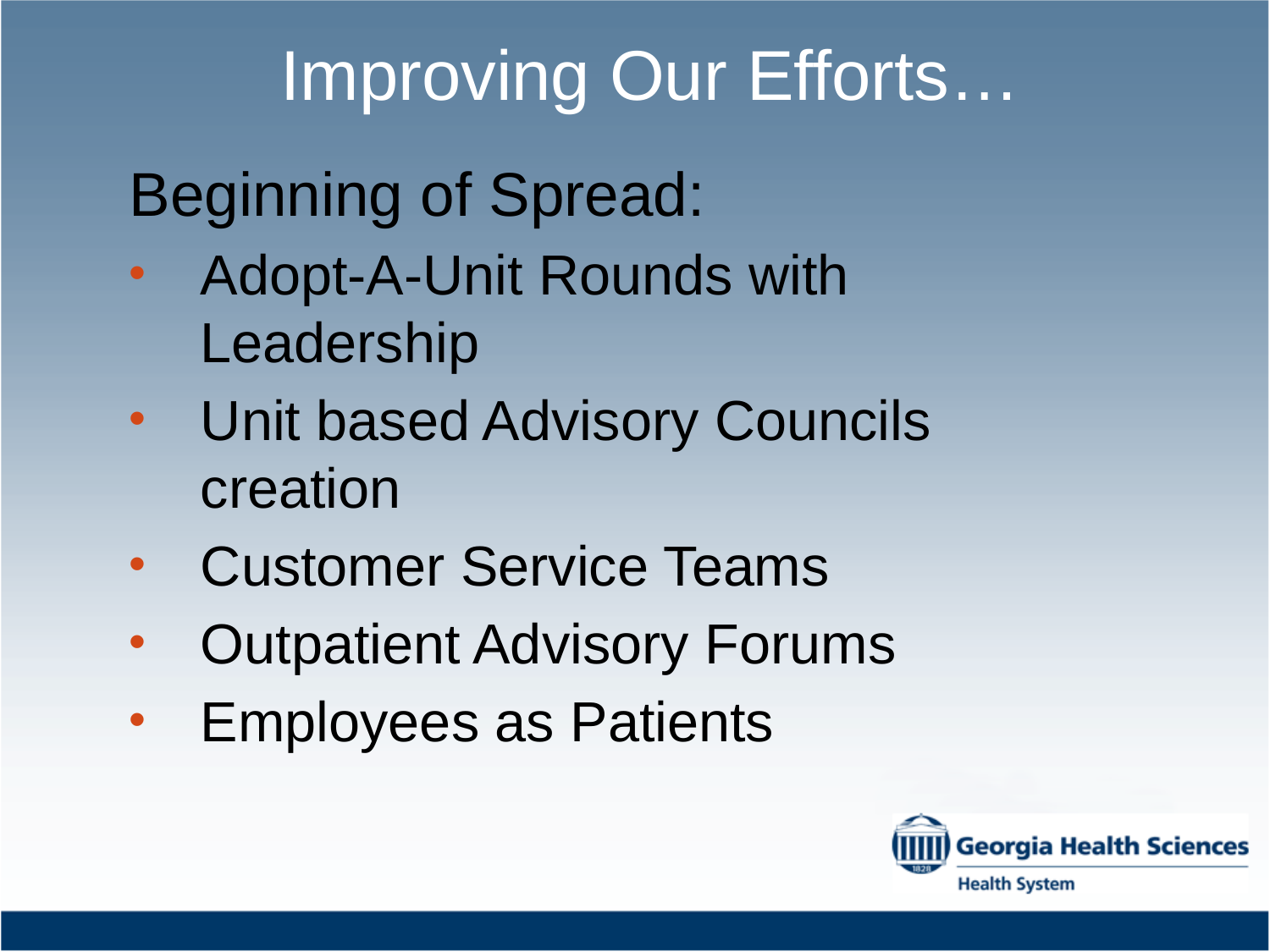

Improving Our Efforts…
Beginning of Spread:
Adopt-A-Unit Rounds with Leadership
Unit based Advisory Councils creation
Customer Service Teams
Outpatient Advisory Forums
Employees as Patients